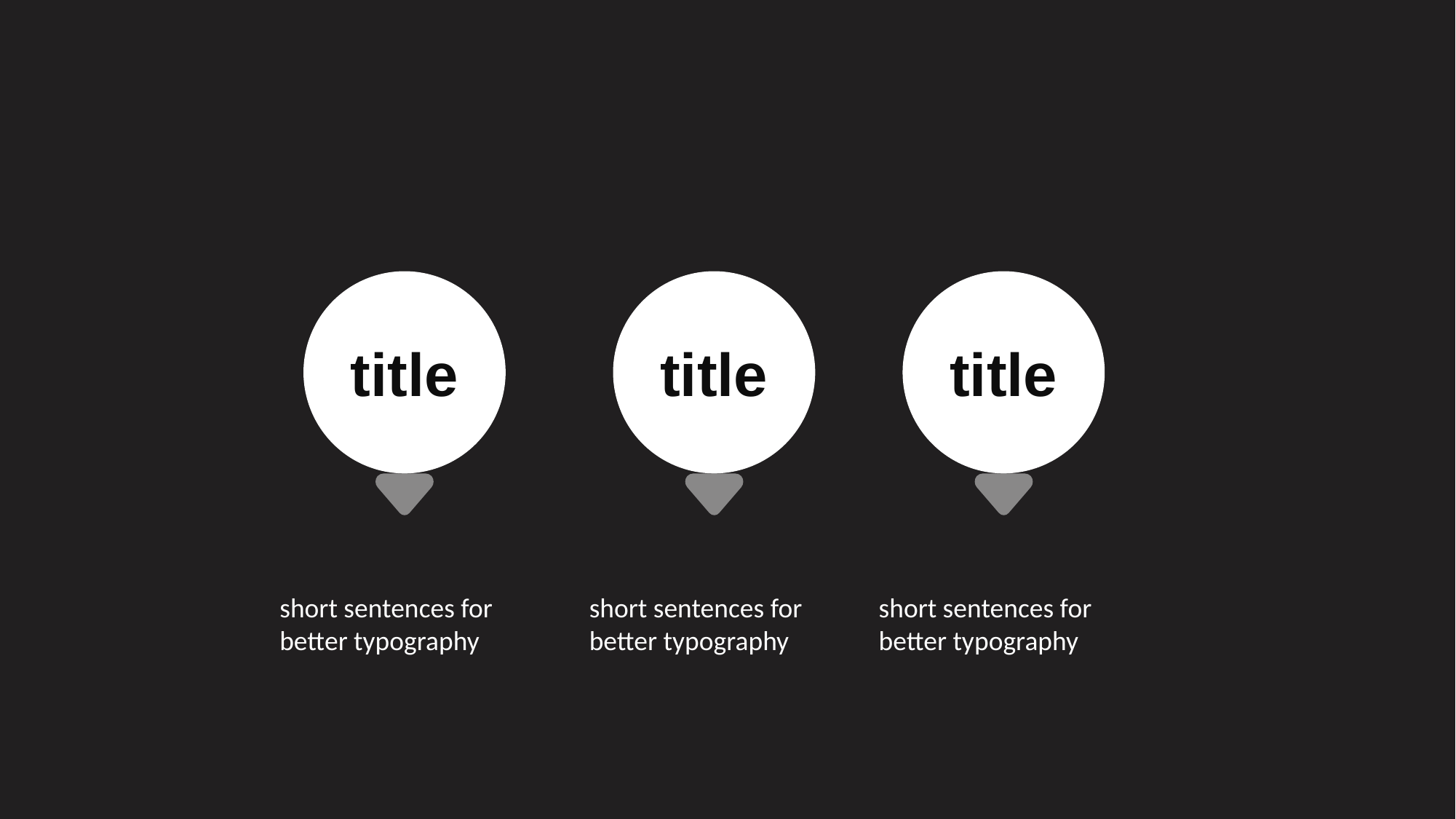

title

title

title

short sentences for better typography
short sentences for better typography
short sentences for better typography